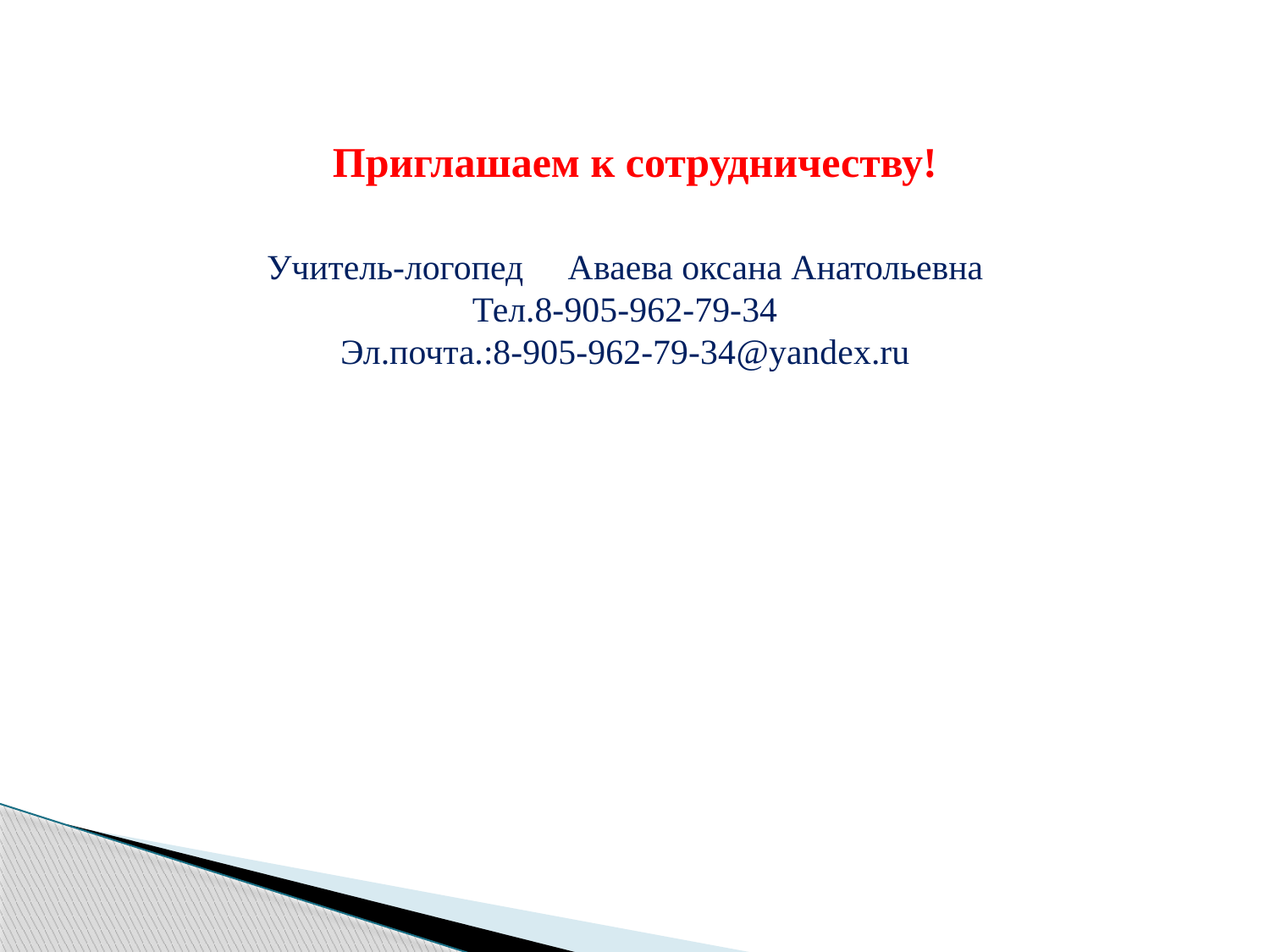

Приглашаем к сотрудничеству!
Учитель-логопед     Аваева оксана Анатольевна
Тел.8-905-962-79-34
Эл.почта.:8-905-962-79-34@yandex.ru